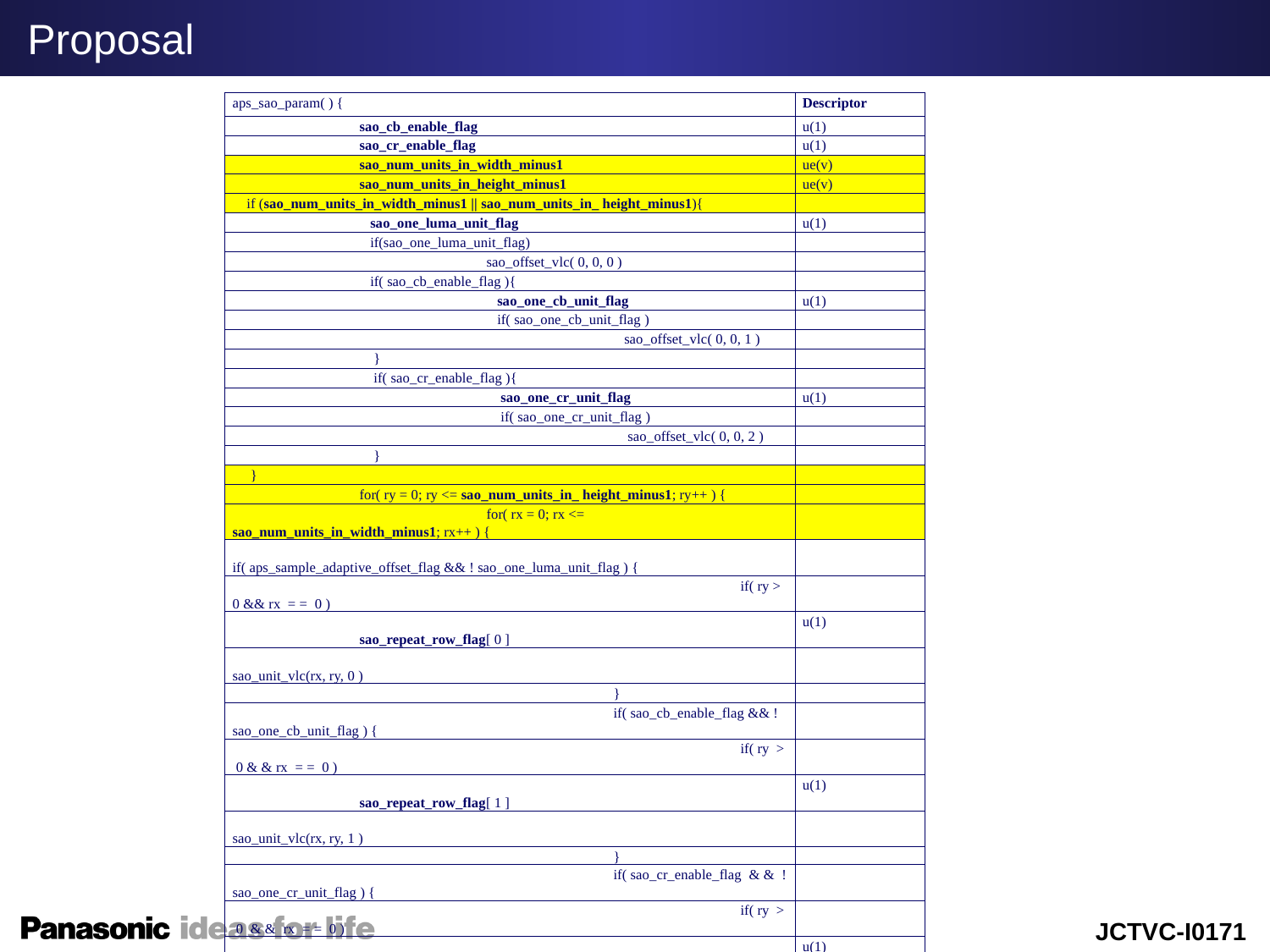

Proposal
| aps\_sao\_param( ) { | Descriptor |
| --- | --- |
| sao\_cb\_enable\_flag | u(1) |
| sao\_cr\_enable\_flag | u(1) |
| sao\_num\_units\_in\_width\_minus1 | ue(v) |
| sao\_num\_units\_in\_height\_minus1 | ue(v) |
| if (sao\_num\_units\_in\_width\_minus1 || sao\_num\_units\_in\_ height\_minus1){ |  |
| sao\_one\_luma\_unit\_flag | u(1) |
| if(sao\_one\_luma\_unit\_flag) |  |
| sao\_offset\_vlc( 0, 0, 0 ) |  |
| if( sao\_cb\_enable\_flag ){ |  |
| sao\_one\_cb\_unit\_flag | u(1) |
| if( sao\_one\_cb\_unit\_flag ) |  |
| sao\_offset\_vlc( 0, 0, 1 ) |  |
| } |  |
| if( sao\_cr\_enable\_flag ){ |  |
| sao\_one\_cr\_unit\_flag | u(1) |
| if( sao\_one\_cr\_unit\_flag ) |  |
| sao\_offset\_vlc( 0, 0, 2 ) |  |
| } |  |
| } |  |
| for( ry = 0; ry <= sao\_num\_units\_in\_ height\_minus1; ry++ ) { |  |
| for( rx = 0; rx <= sao\_num\_units\_in\_width\_minus1; rx++ ) { |  |
| if( aps\_sample\_adaptive\_offset\_flag && ! sao\_one\_luma\_unit\_flag ) { |  |
| if( ry > 0 && rx = = 0 ) |  |
| sao\_repeat\_row\_flag[ 0 ] | u(1) |
| sao\_unit\_vlc(rx, ry, 0 ) |  |
| } |  |
| if( sao\_cb\_enable\_flag && ! sao\_one\_cb\_unit\_flag ) { |  |
| if( ry > 0 & & rx = = 0 ) |  |
| sao\_repeat\_row\_flag[ 1 ] | u(1) |
| sao\_unit\_vlc(rx, ry, 1 ) |  |
| } |  |
| if( sao\_cr\_enable\_flag & & !sao\_one\_cr\_unit\_flag ) { |  |
| if( ry > 0 & & rx = = 0 ) |  |
| sao\_repeat\_row\_flag[ 2 ] | u(1) |
| sao\_unit\_vlc( rx, ry, 2 ) |  |
| } |  |
| } |  |
| } |  |
| } |  |